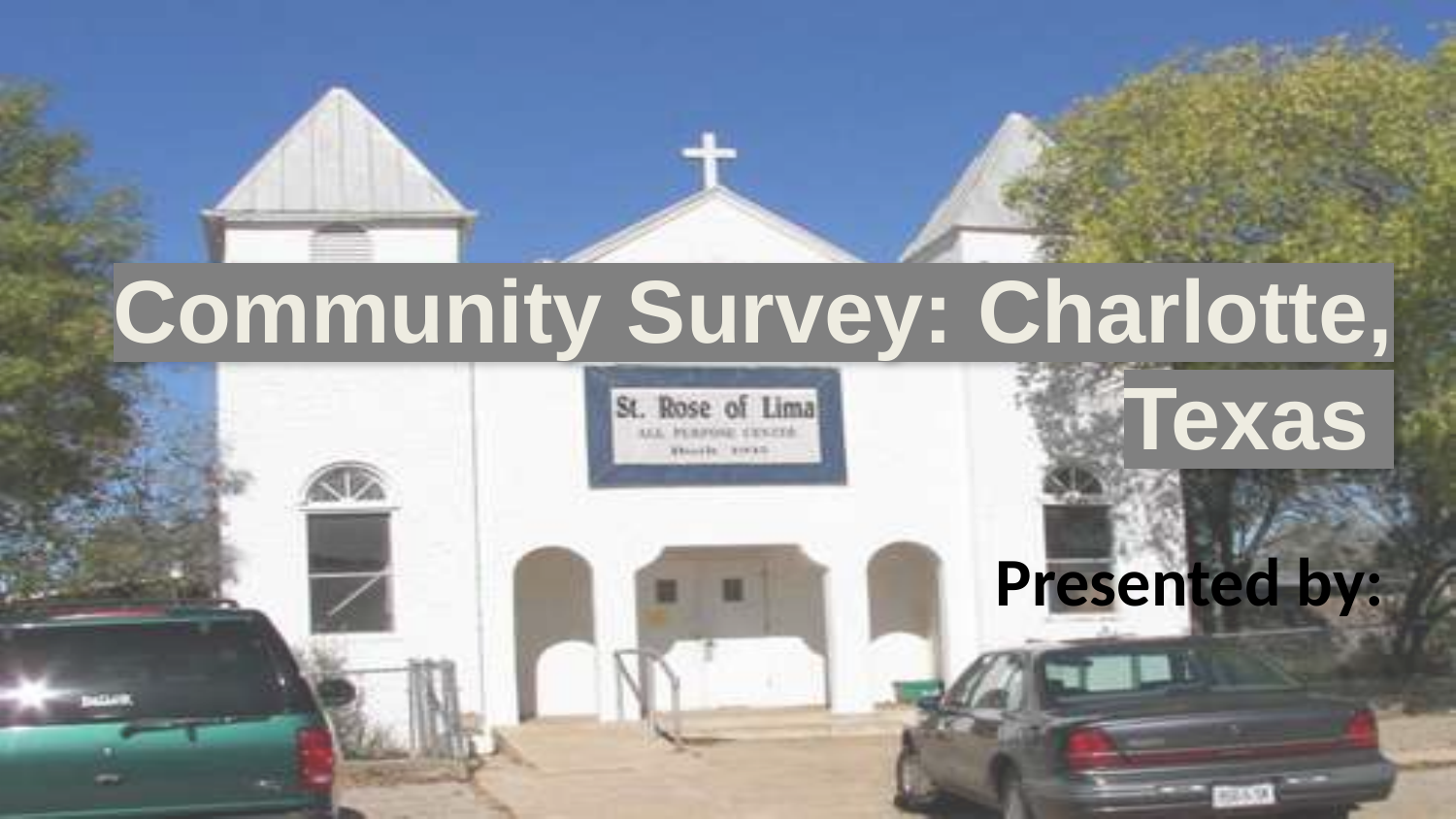

# Community Survey: Charlotte, Texas
Presented by: